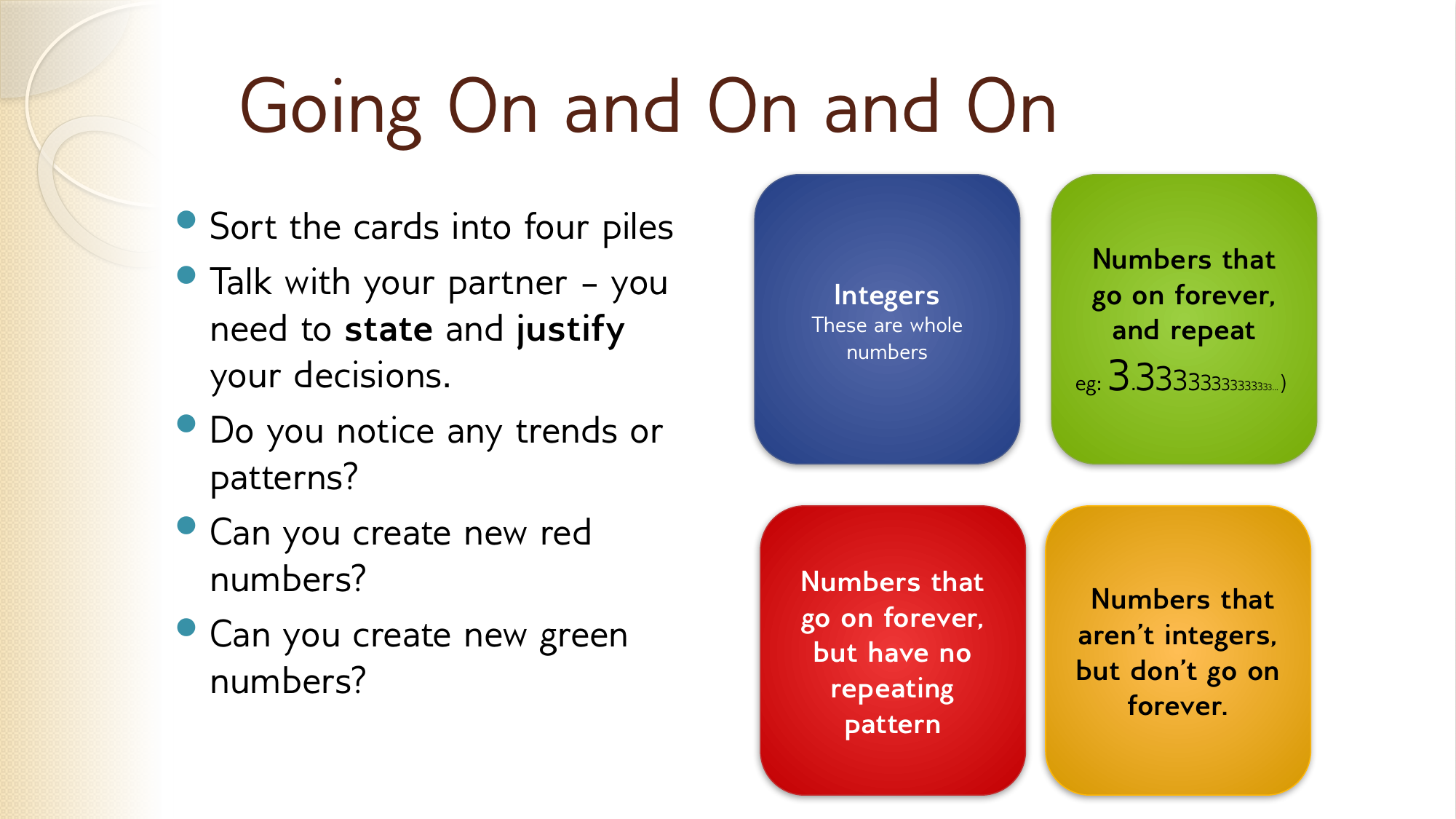

# Going On and On and On
Integers
These are whole numbers
Numbers that go on forever, and repeat
eg: 3.33333333333333… )
Sort the cards into four piles
Talk with your partner – you need to state and justify your decisions.
Do you notice any trends or patterns?
Can you create new red numbers?
Can you create new green numbers?
Numbers that go on forever, but have no repeating pattern
 Numbers that aren’t integers, but don’t go on forever.